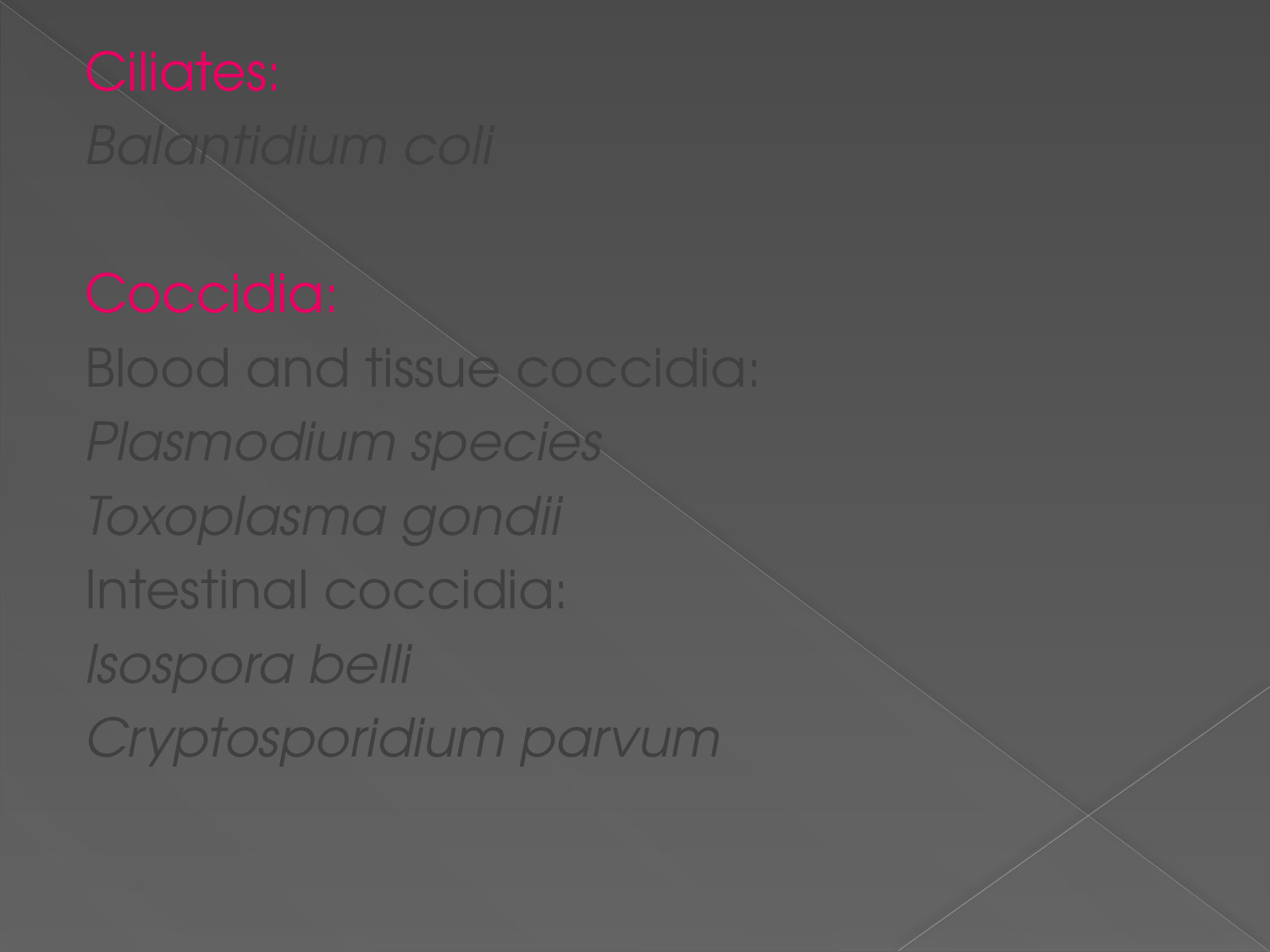

Ciliates:
Balantidium coli

Coccidia:
Blood and tissue coccidia:
Plasmodium species
Toxoplasma gondii
Intestinal coccidia:
Isospora belli
Cryptosporidium parvum

#